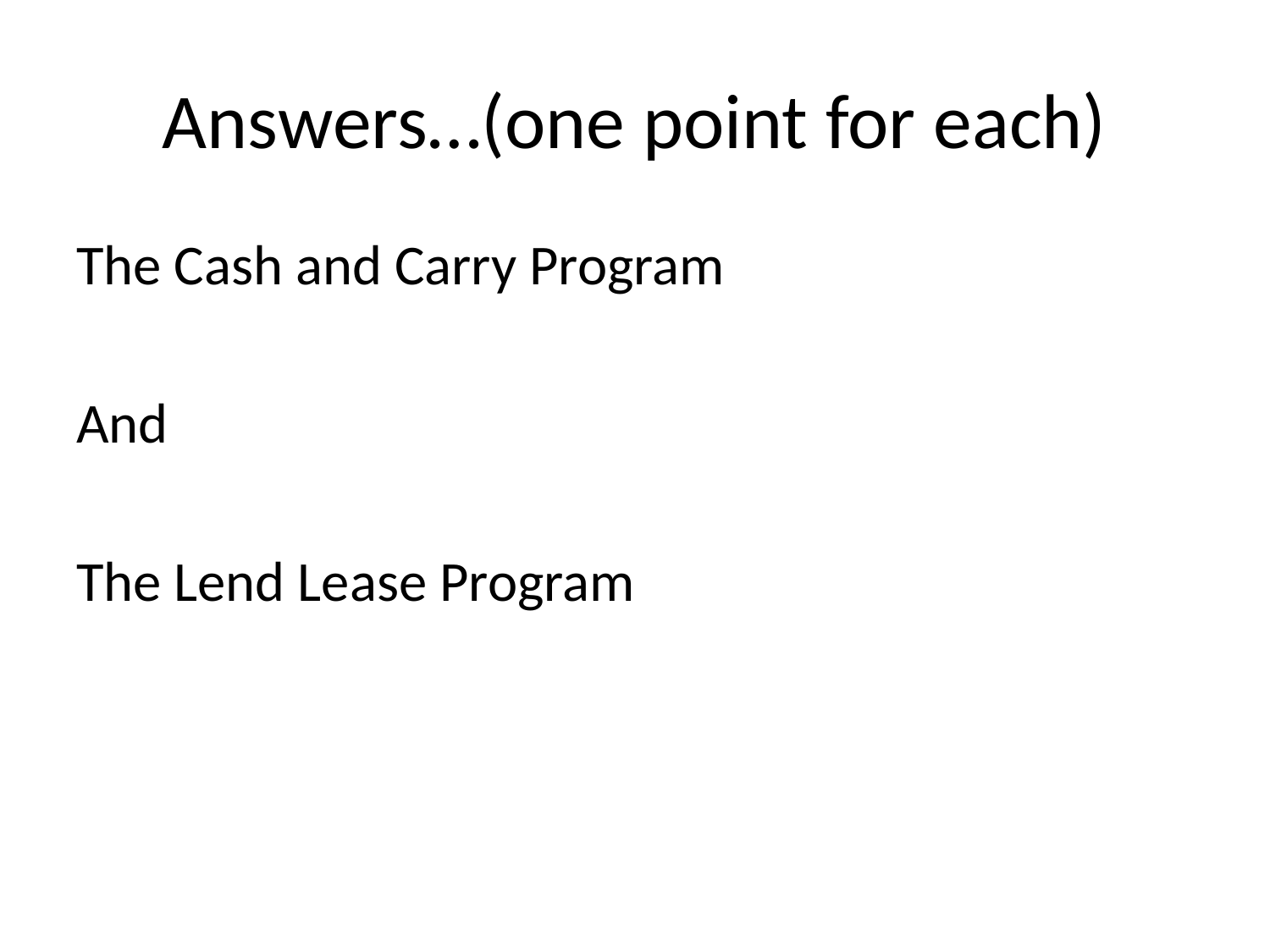

# Answers…(one point for each)
The Cash and Carry Program

And

The Lend Lease Program